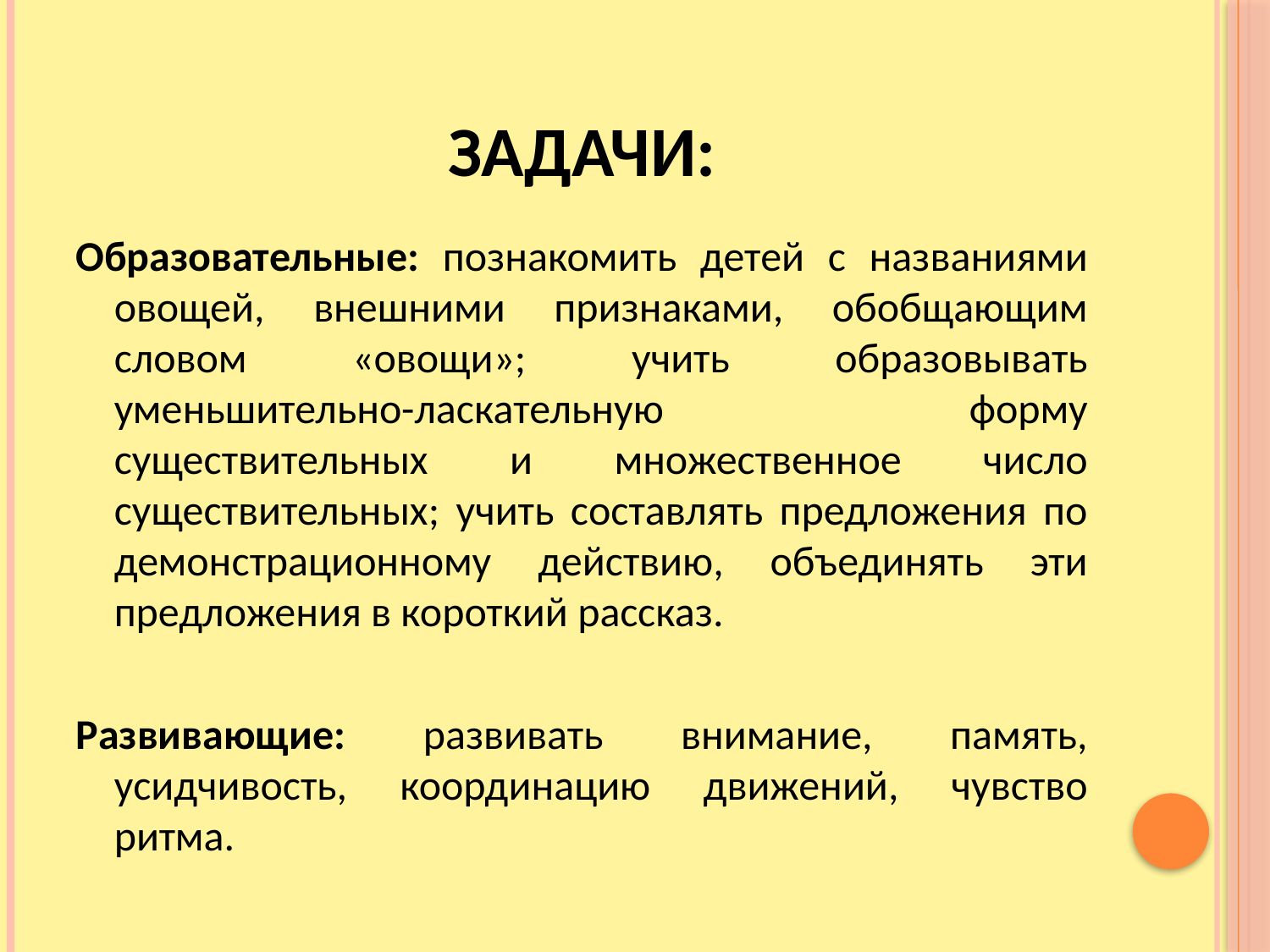

# ЗАДАЧИ:
Образовательные: познакомить детей с названиями овощей, внешними признаками, обобщающим словом «овощи»; учить образовывать уменьшительно-ласкательную форму существительных и множественное число существительных; учить составлять предложения по демонстрационному действию, объединять эти предложения в короткий рассказ.

Развивающие: развивать внимание, память, усидчивость, координацию движений, чувство ритма.